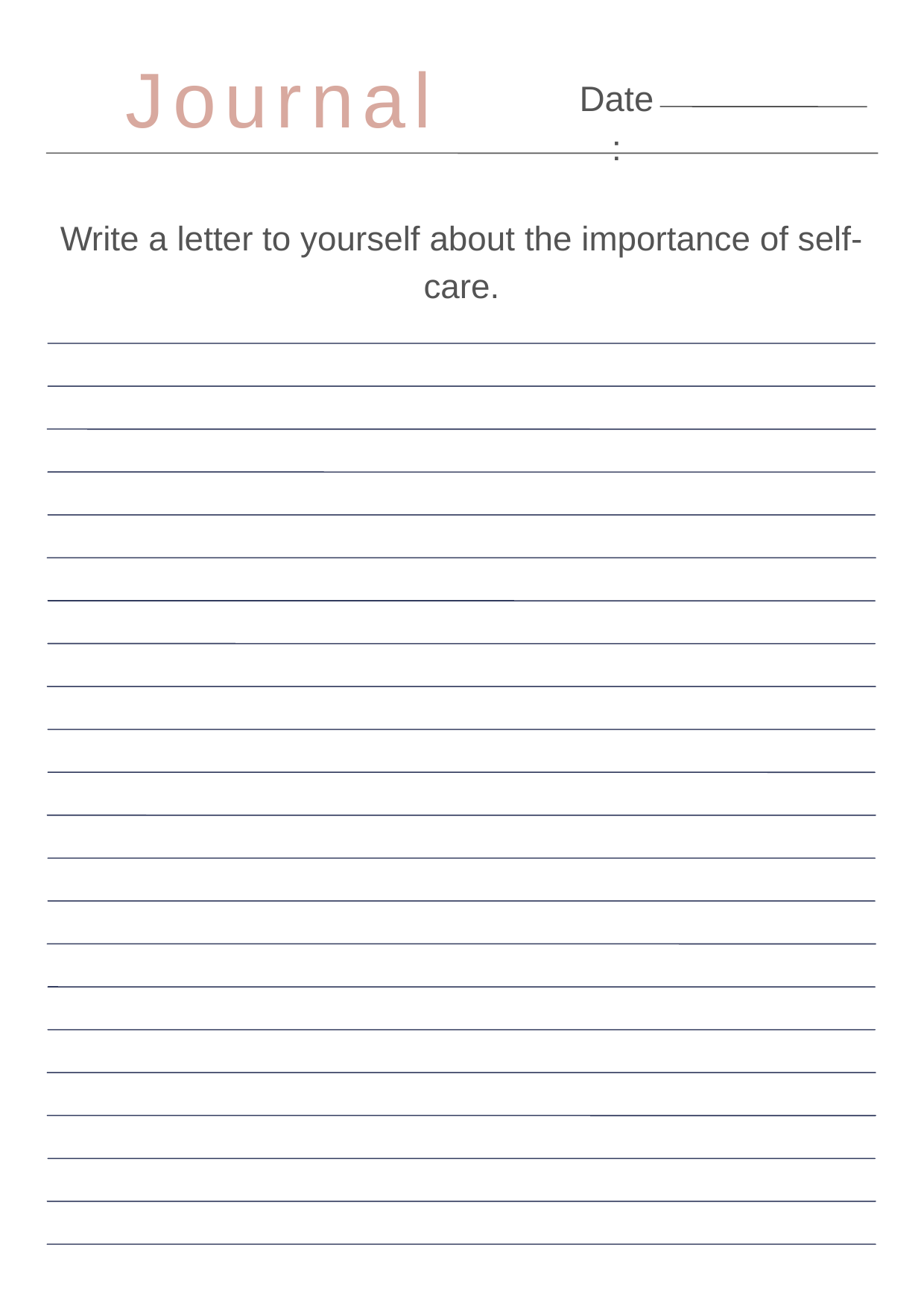

Journal
Date:

Write a letter to yourself about the importance of self-care.